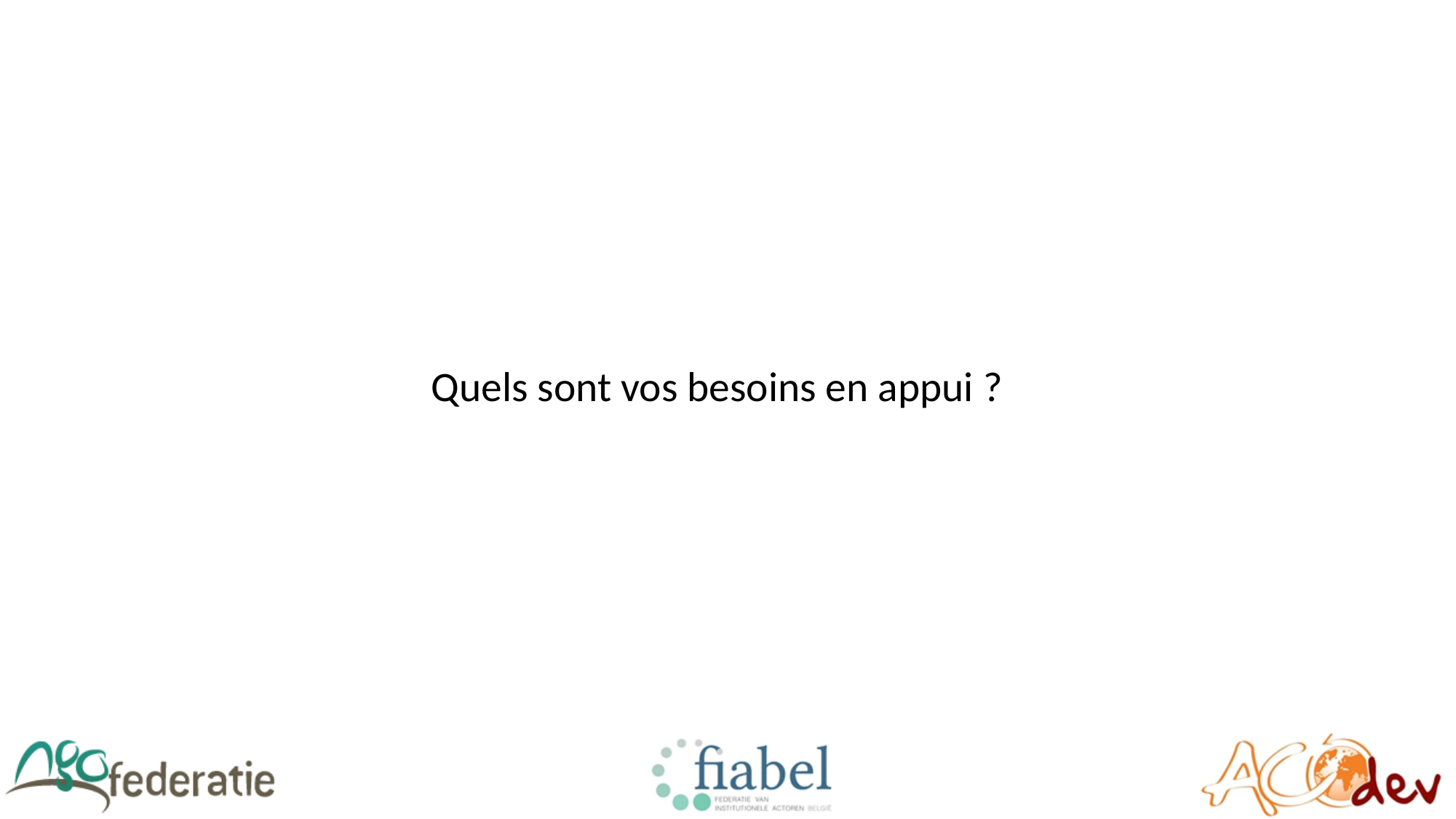

# Quels sont vos besoins en appui ?